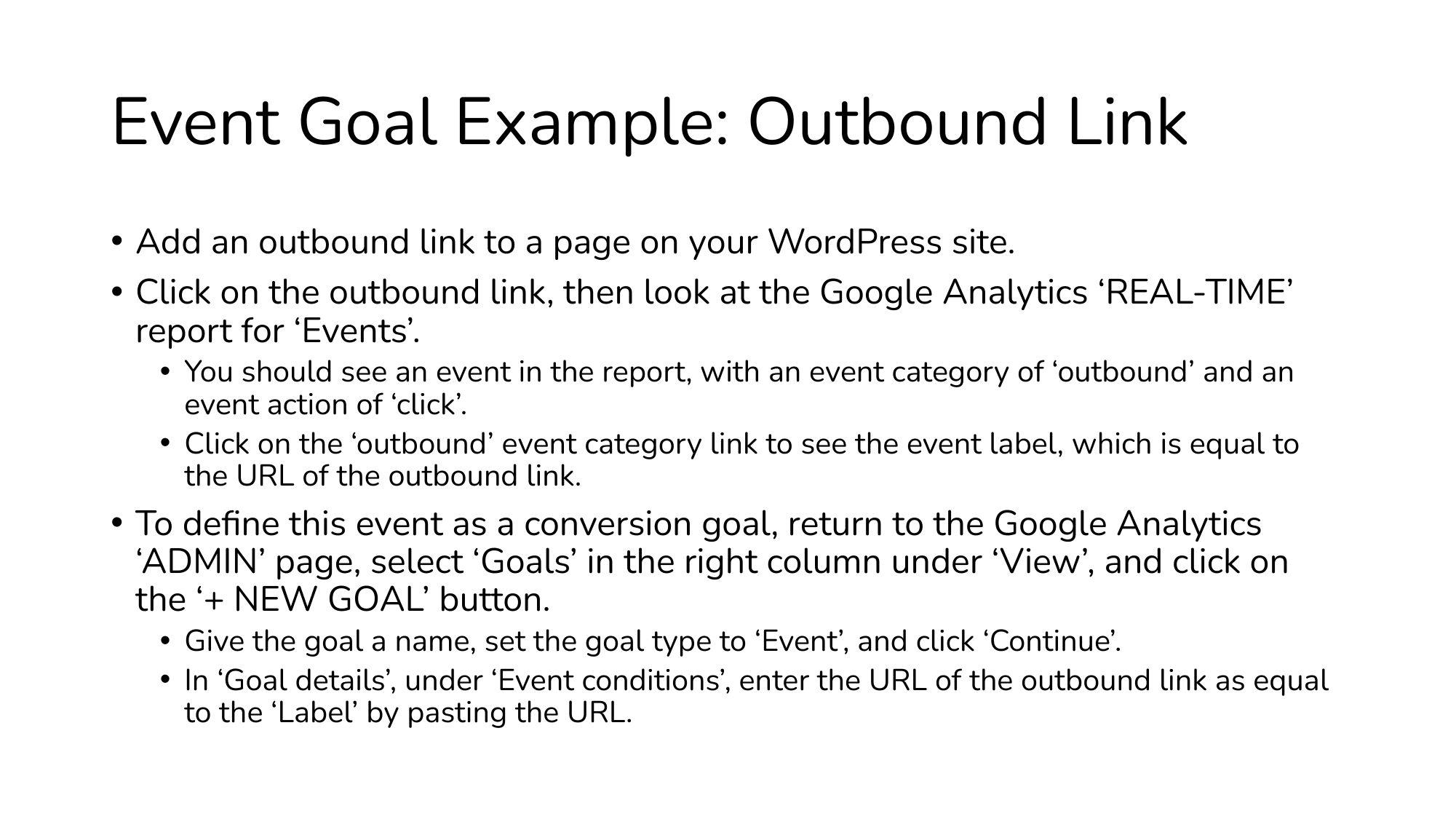

# Event Goal Example: Outbound Link
Add an outbound link to a page on your WordPress site.
Click on the outbound link, then look at the Google Analytics ‘REAL-TIME’ report for ‘Events’.
You should see an event in the report, with an event category of ‘outbound’ and an event action of ‘click’.
Click on the ‘outbound’ event category link to see the event label, which is equal to the URL of the outbound link.
To define this event as a conversion goal, return to the Google Analytics ‘ADMIN’ page, select ‘Goals’ in the right column under ‘View’, and click on the ‘+ NEW GOAL’ button.
Give the goal a name, set the goal type to ‘Event’, and click ‘Continue’.
In ‘Goal details’, under ‘Event conditions’, enter the URL of the outbound link as equal to the ‘Label’ by pasting the URL.